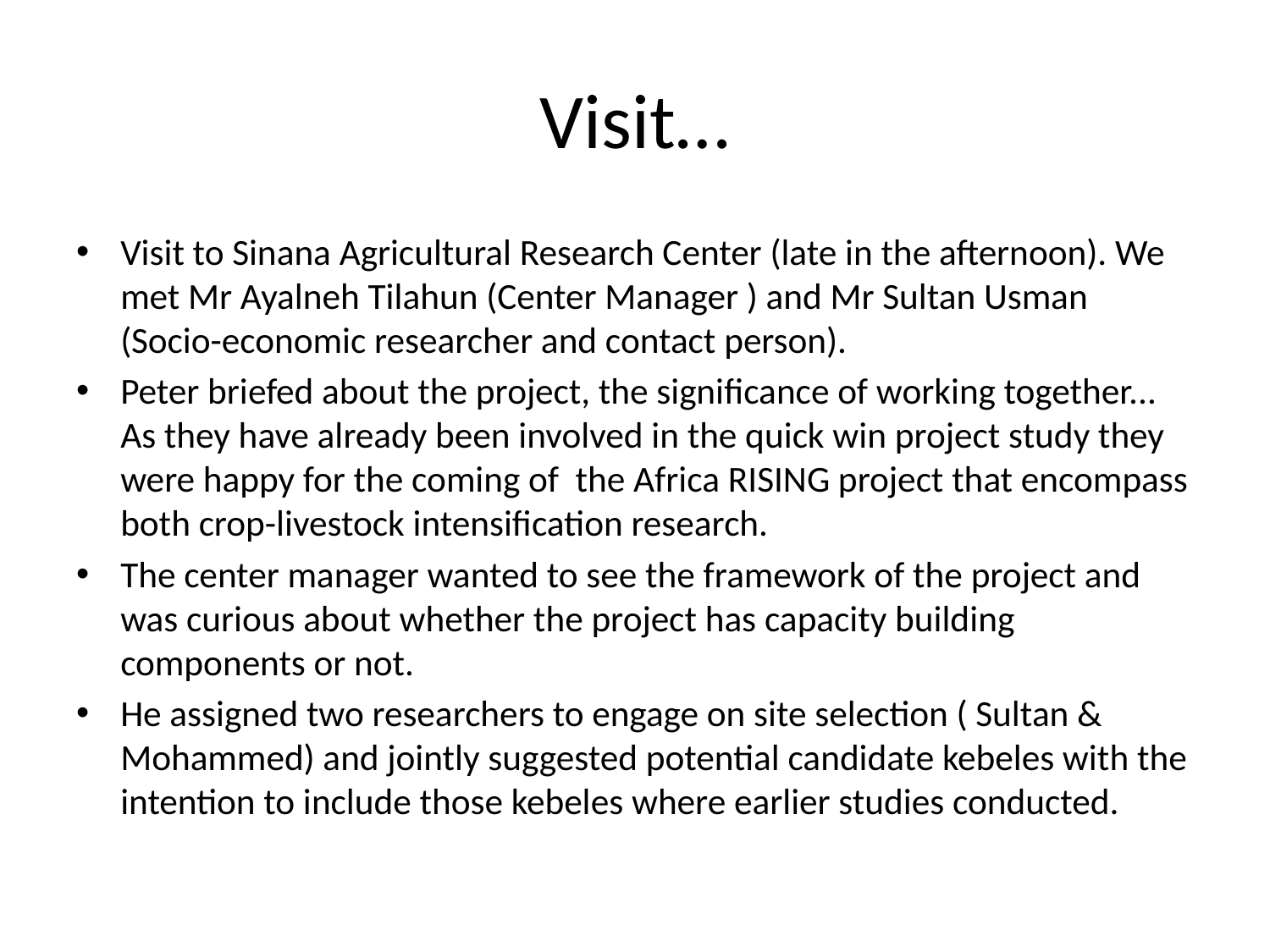

# Visit…
Visit to Sinana Agricultural Research Center (late in the afternoon). We met Mr Ayalneh Tilahun (Center Manager ) and Mr Sultan Usman (Socio-economic researcher and contact person).
Peter briefed about the project, the significance of working together... As they have already been involved in the quick win project study they were happy for the coming of  the Africa RISING project that encompass both crop-livestock intensification research.
The center manager wanted to see the framework of the project and  was curious about whether the project has capacity building components or not.
He assigned two researchers to engage on site selection ( Sultan & Mohammed) and jointly suggested potential candidate kebeles with the intention to include those kebeles where earlier studies conducted.